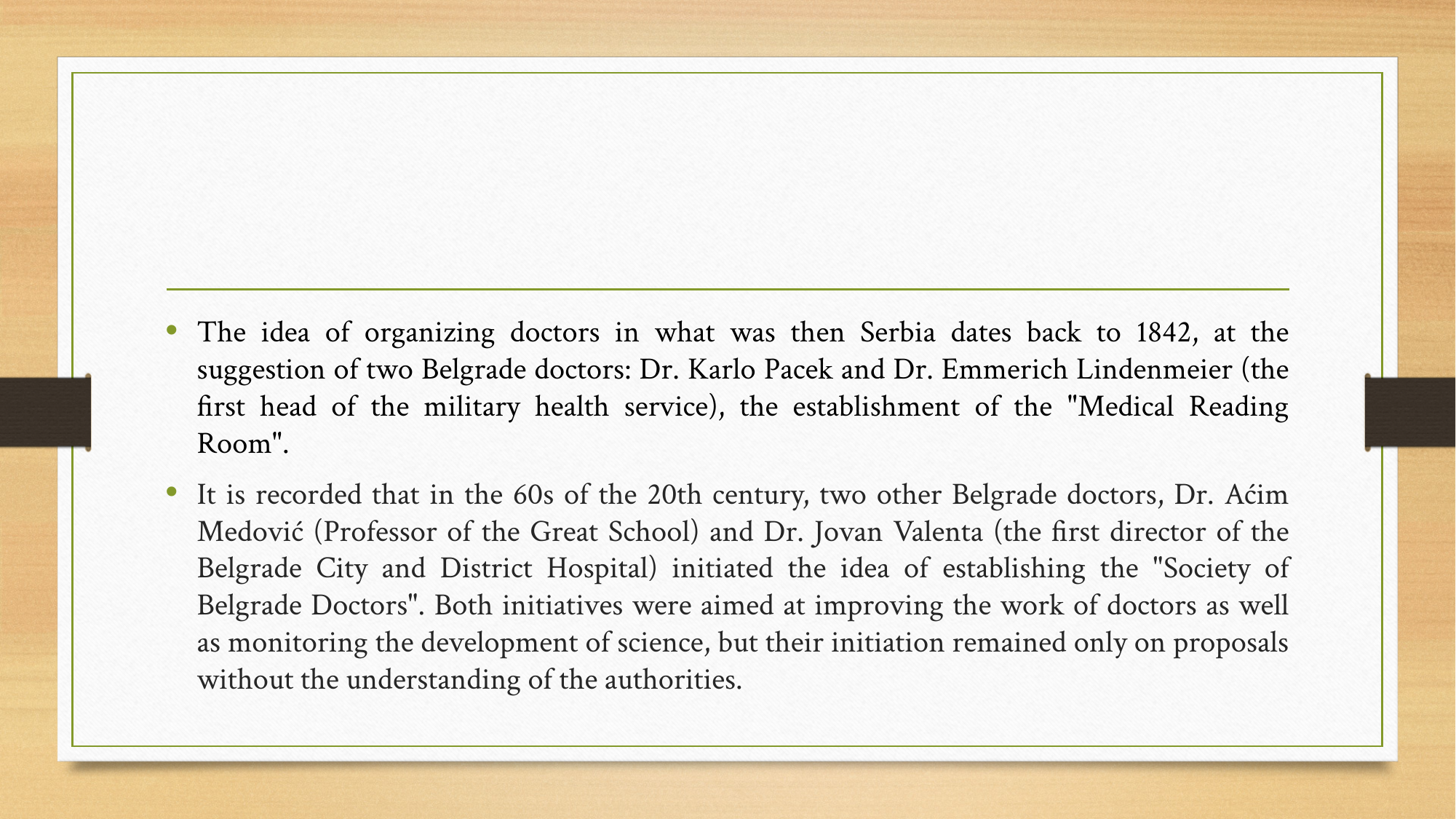

The idea of organizing doctors in what was then Serbia dates back to 1842, at the suggestion of two Belgrade doctors: Dr. Karlo Pacek and Dr. Emmerich Lindenmeier (the first head of the military health service), the establishment of the "Medical Reading Room".
It is recorded that in the 60s of the 20th century, two other Belgrade doctors, Dr. Aćim Medović (Professor of the Great School) and Dr. Jovan Valenta (the first director of the Belgrade City and District Hospital) initiated the idea of establishing the "Society of Belgrade Doctors". Both initiatives were aimed at improving the work of doctors as well as monitoring the development of science, but their initiation remained only on proposals without the understanding of the authorities.